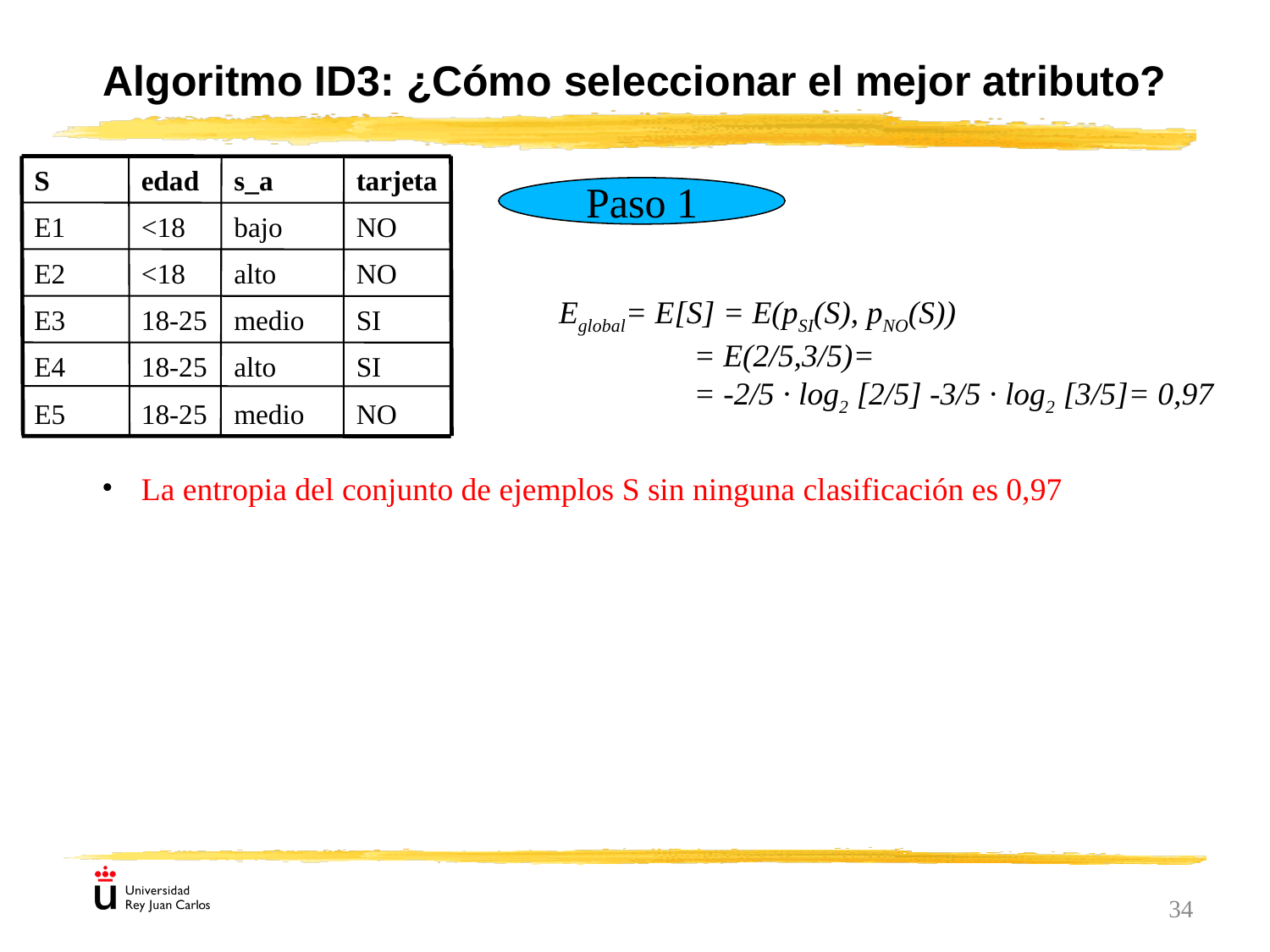

Algoritmo ID3: ¿Cómo seleccionar el mejor atributo?
S

edad

s_a

tarjeta

E1

<18
bajo
NO
E2

<18
alto
NO
E3

18-25
medio
SI
E4

18-25
alto
SI

E5
18-25
medio
NO
Paso 1
Eglobal= E[S] = E(pSI(S), pNO(S))
	 = E(2/5,3/5)=
	 = -2/5 · log2 [2/5] -3/5 · log2 [3/5]= 0,97
La entropia del conjunto de ejemplos S sin ninguna clasificación es 0,97
34
34